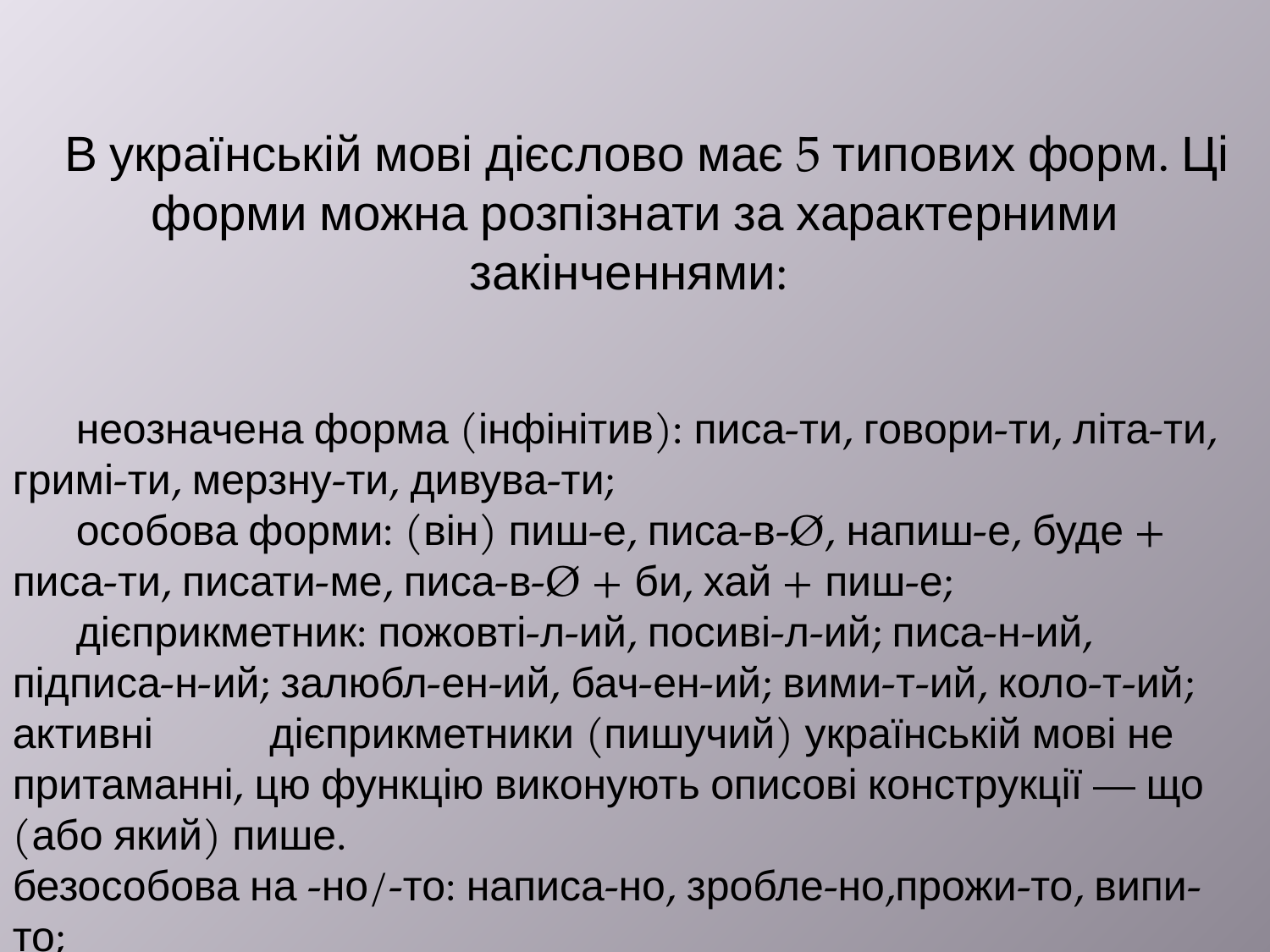

В українській мові дієслово має 5 типових форм. Ці форми можна розпізнати за характерними закінченнями:
      неозначена форма (інфінітив): писа-ти, говори-ти, літа-ти, гримі-ти, мерзну-ти, дивува-ти; 
      особова форми: (він) пиш-е, писа-в-Ø, напиш-е, буде + писа-ти, писати-ме, писа-в-Ø + би, хай + пиш-е; 
      дієприкметник: пожовті-л-ий, посиві-л-ий; писа-н-ий, підписа-н-ий; залюбл-ен-ий, бач-ен-ий; вими-т-ий, коло-т-ий; активні           дієприкметники (пишучий) українській мові не притаманні, цю функцію виконують описові конструкції — що (або який) пише. 
безособова на -но/-то: написа-но, зробле-но,прожи-то, випи-то; 
дієприслівник: пиш-учи, любл-ячи, підписа-вши, полюби-вши.